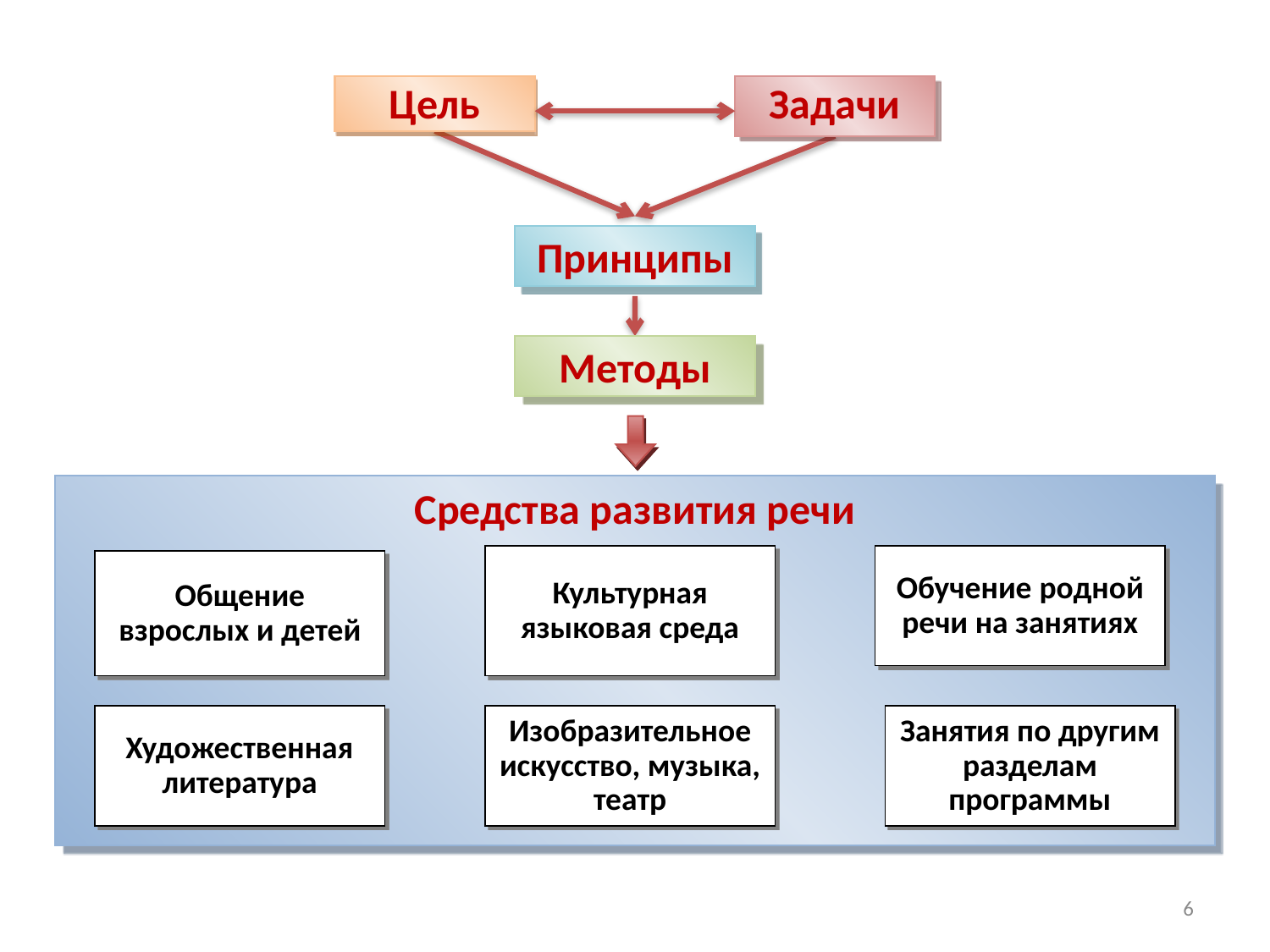

Цель
Задачи
Принципы
Методы

Средства развития речи
Культурная
языковая среда
Обучение родной речи на занятиях
Общение
взрослых и детей
Художественная
литература
Изобразительное искусство, музыка, театр
Занятия по другим
разделам программы
6